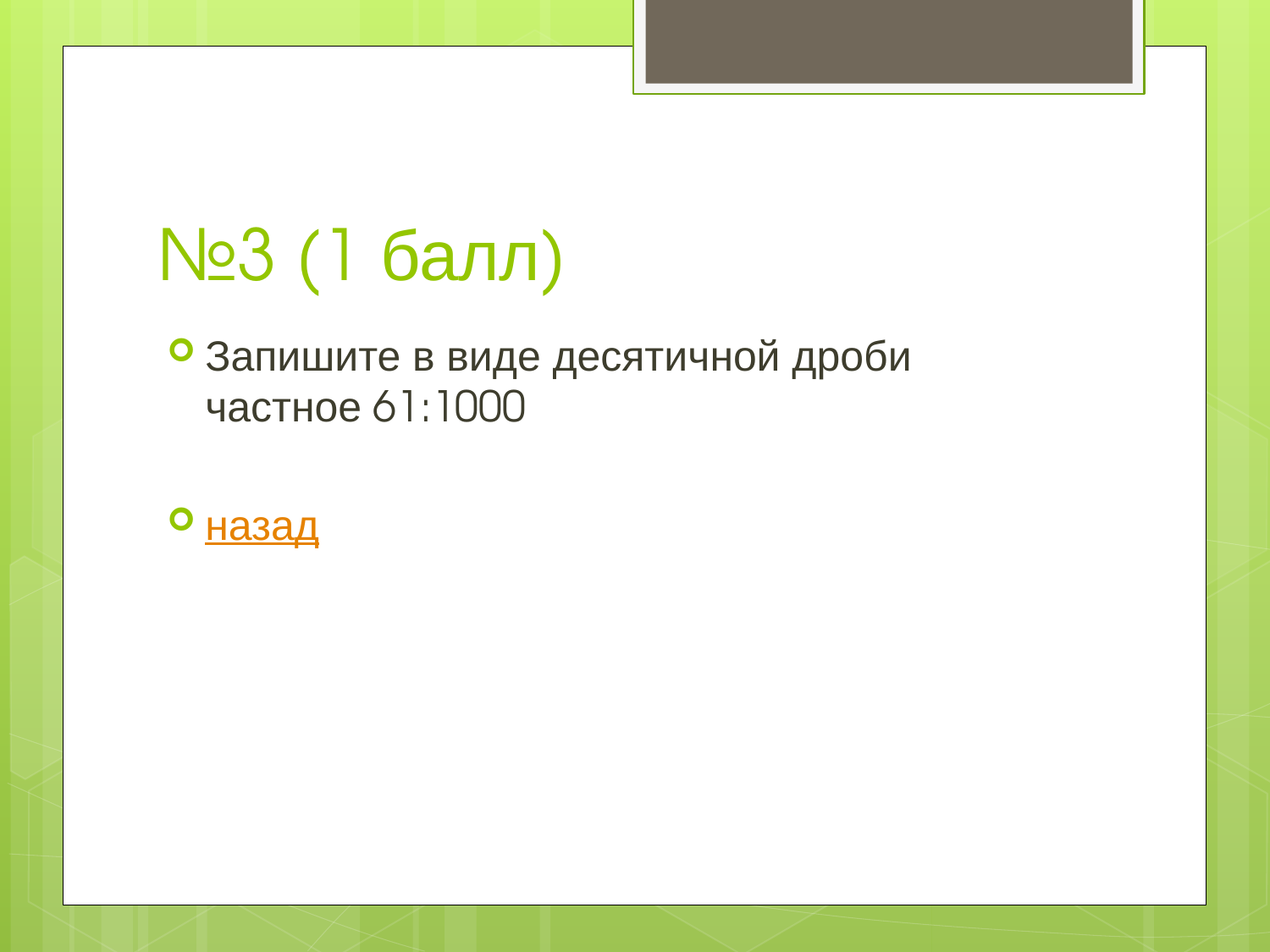

# №3 (1 балл)
Запишите в виде десятичной дроби частное 61:1000

назад